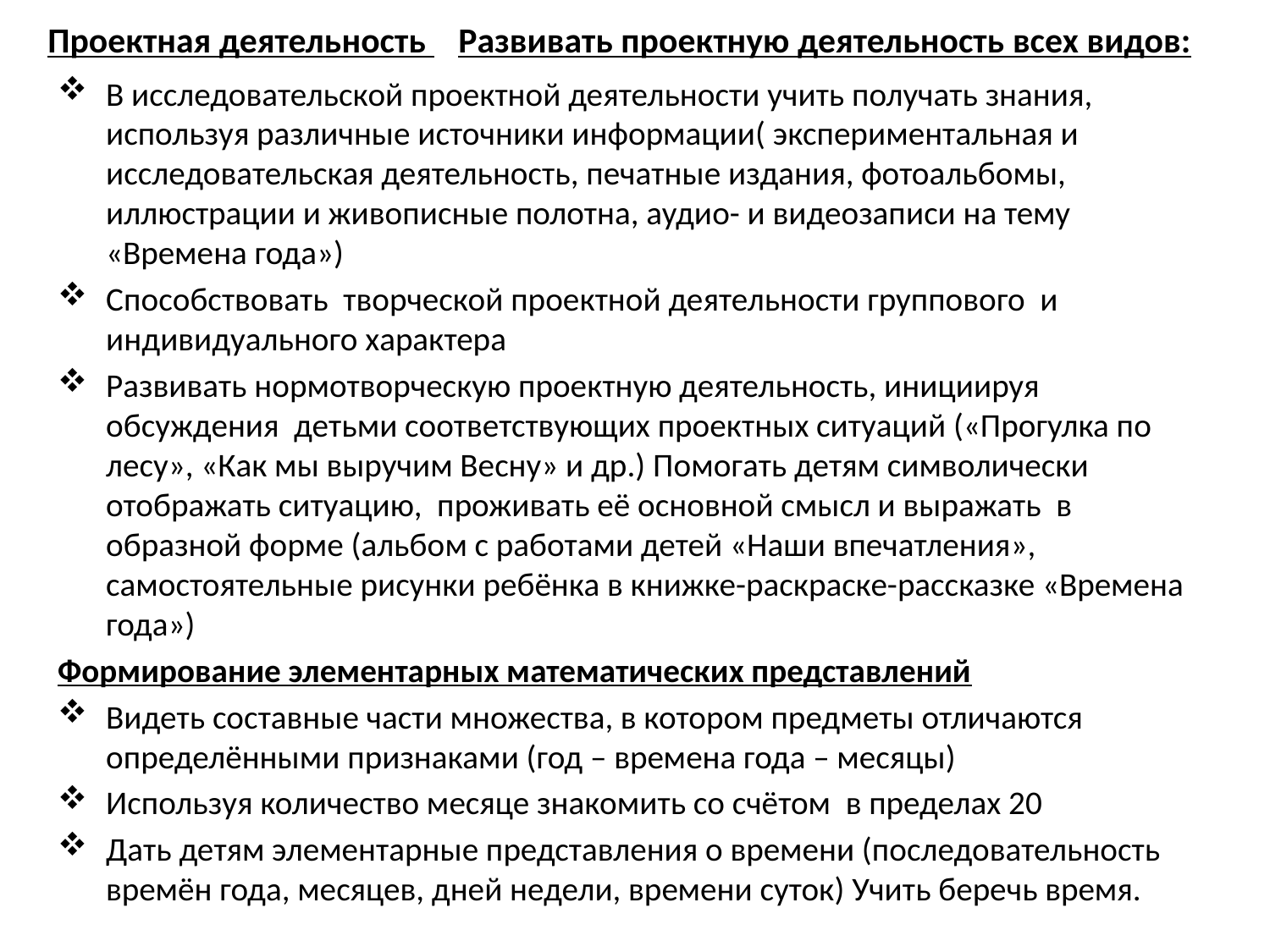

# Проектная деятельность    Развивать проектную деятельность всех видов:
В исследовательской проектной деятельности учить получать знания, используя различные источники информации( экспериментальная и исследовательская деятельность, печатные издания, фотоальбомы, иллюстрации и живописные полотна, аудио- и видеозаписи на тему «Времена года»)
Способствовать  творческой проектной деятельности группового  и индивидуального характера
Развивать нормотворческую проектную деятельность, инициируя обсуждения  детьми соответствующих проектных ситуаций («Прогулка по лесу», «Как мы выручим Весну» и др.) Помогать детям символически отображать ситуацию,  проживать её основной смысл и выражать  в образной форме (альбом с работами детей «Наши впечатления», самостоятельные рисунки ребёнка в книжке-раскраске-рассказке «Времена года»)
Формирование элементарных математических представлений
Видеть составные части множества, в котором предметы отличаются определёнными признаками (год – времена года – месяцы)
Используя количество месяце знакомить со счётом  в пределах 20
Дать детям элементарные представления о времени (последовательность времён года, месяцев, дней недели, времени суток) Учить беречь время.